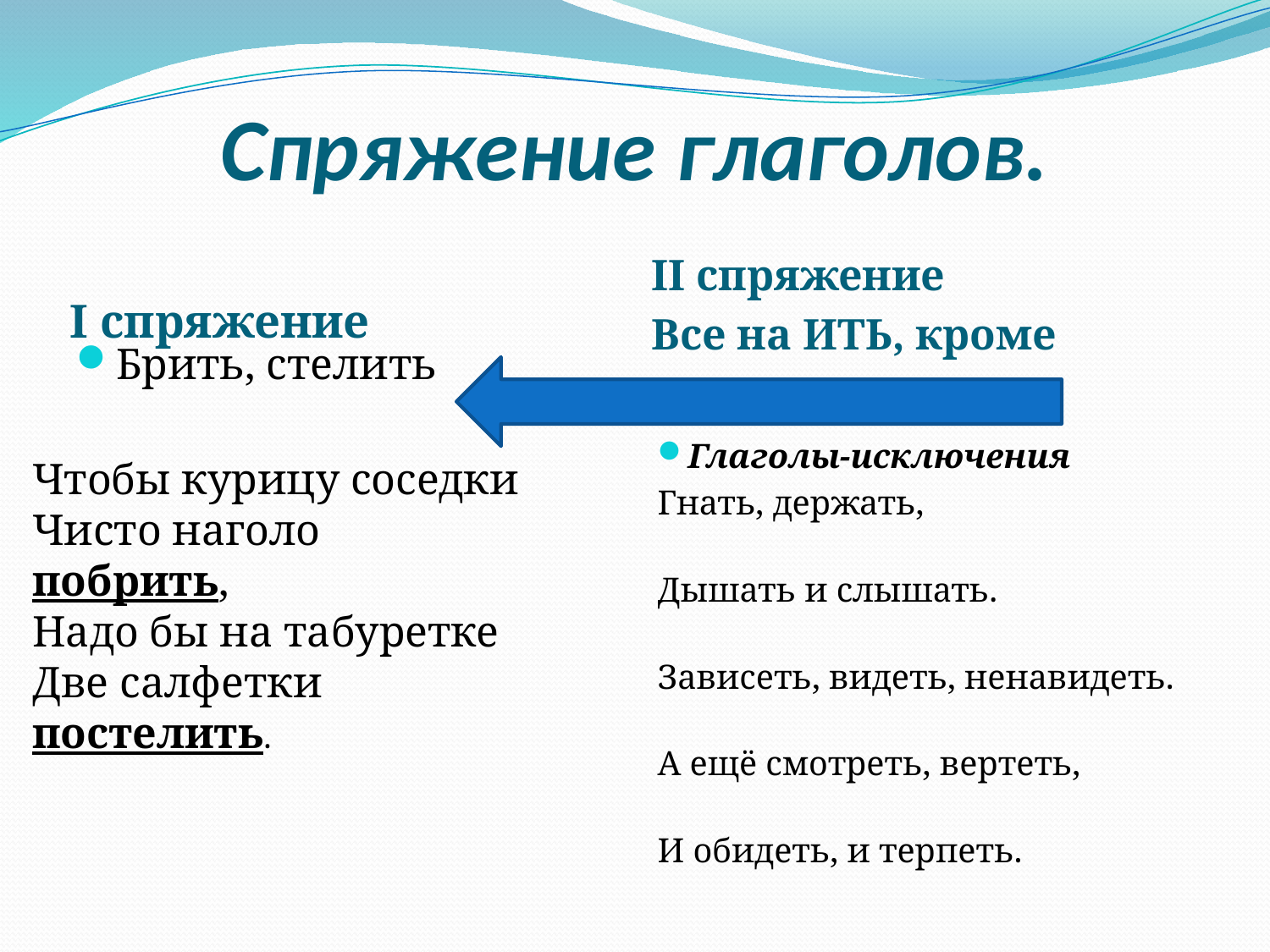

# Спряжение глаголов.

I спряжение

II спряжение
Все на ИТЬ, кроме
Брить, стелить

Глаголы-исключения
Гнать, держать,
Дышать и слышать.
Зависеть, видеть, ненавидеть.
А ещё смотреть, вертеть,
И обидеть, и терпеть.

Чтобы курицу соседки
Чисто наголо побрить,
Надо бы на табуретке
Две салфетки постелить.